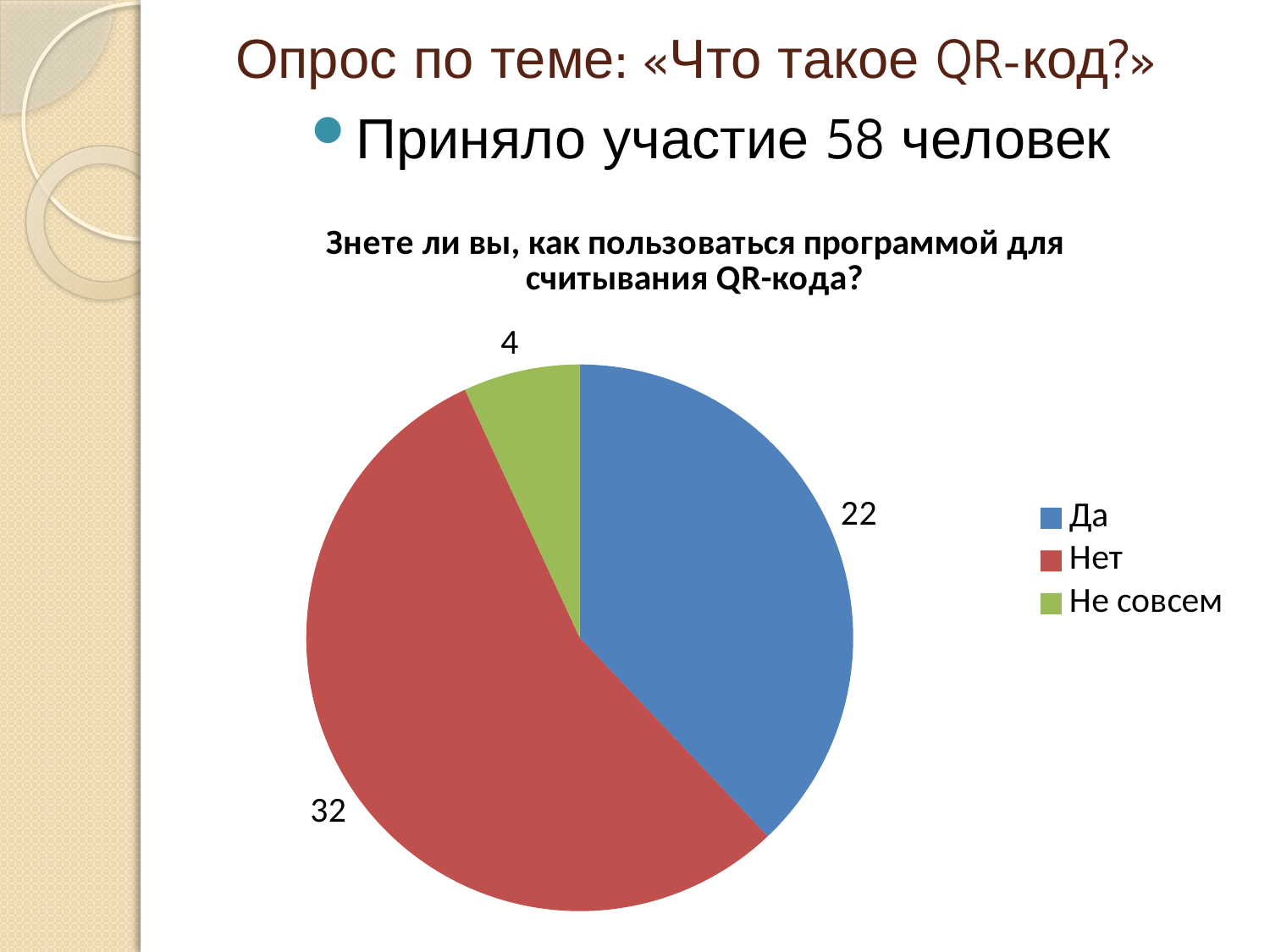

# Опрос по теме: «Что такое QR-код?»
Приняло участие 58 человек

### Chart: Знете ли вы, как пользоваться программой для считывания QR-кода?

| Category |  |
|---|---|
| Да | 22.0 |
| Нет | 32.0 |
| Не совсем | 4.0 |